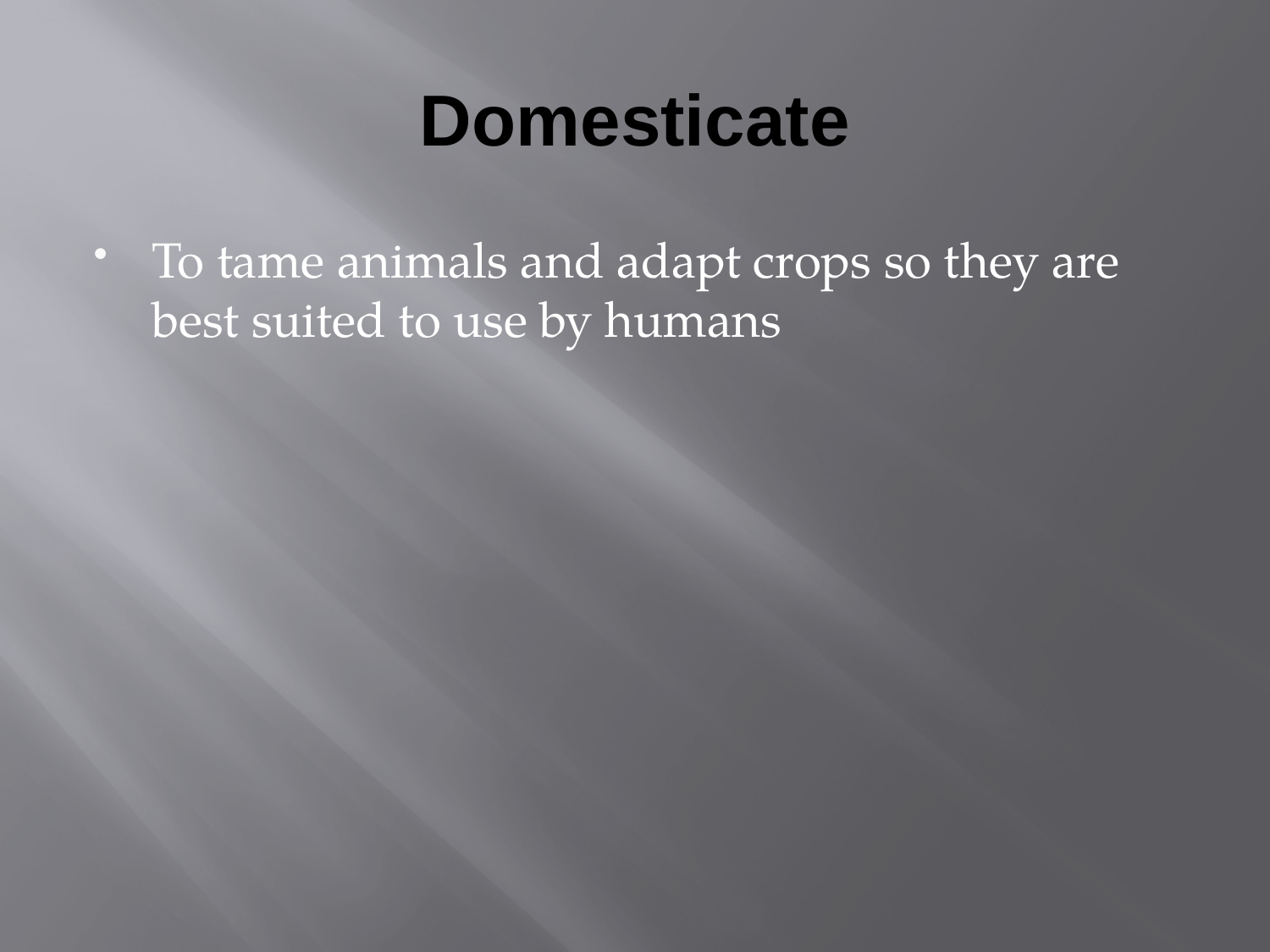

# Domesticate
To tame animals and adapt crops so they are best suited to use by humans